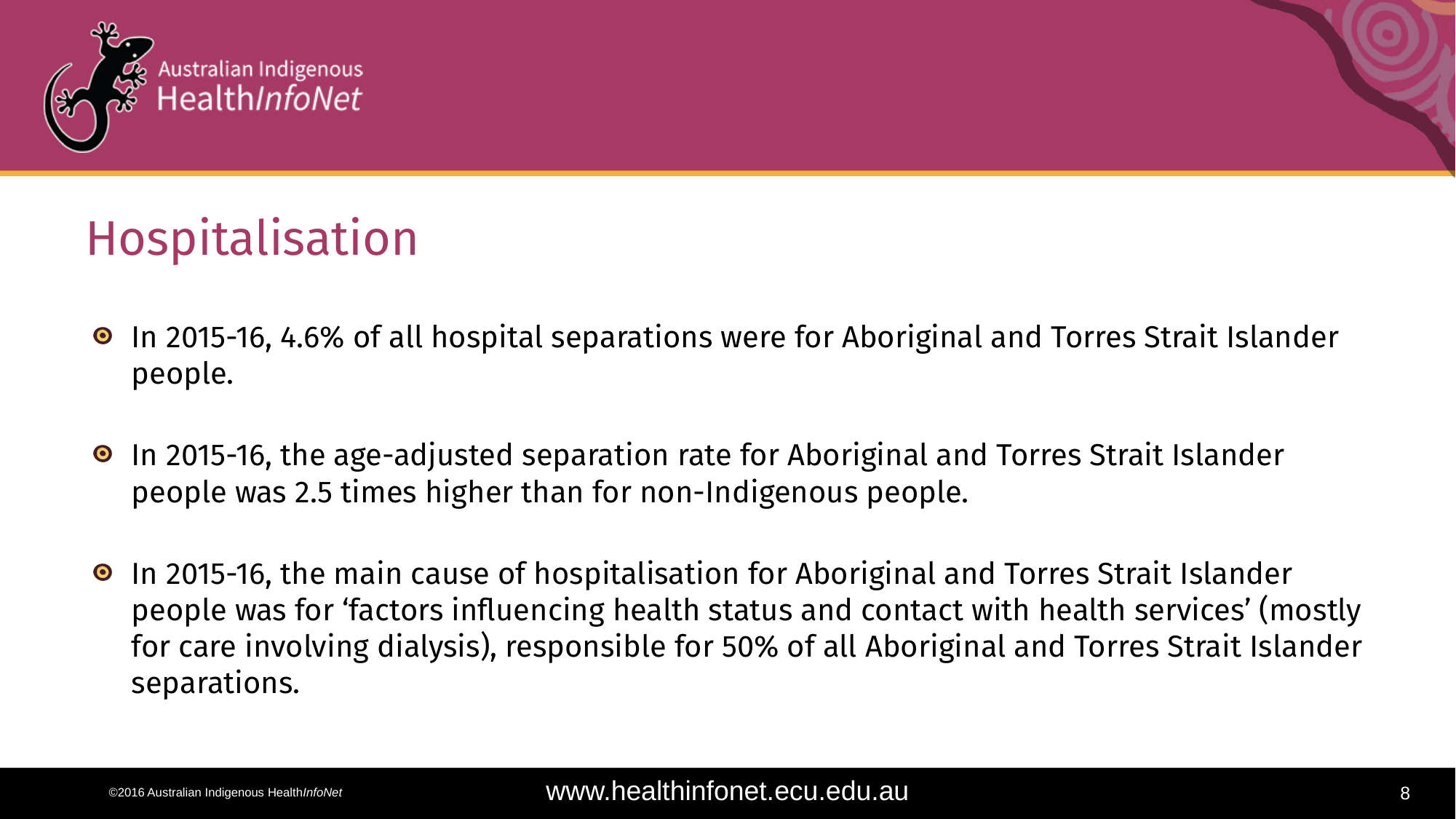

# Hospitalisation
In 2015-16, 4.6% of all hospital separations were for Aboriginal and Torres Strait Islander people.
In 2015-16, the age-adjusted separation rate for Aboriginal and Torres Strait Islander people was 2.5 times higher than for non-Indigenous people.
In 2015-16, the main cause of hospitalisation for Aboriginal and Torres Strait Islander people was for ‘factors influencing health status and contact with health services’ (mostly for care involving dialysis), responsible for 50% of all Aboriginal and Torres Strait Islander separations.